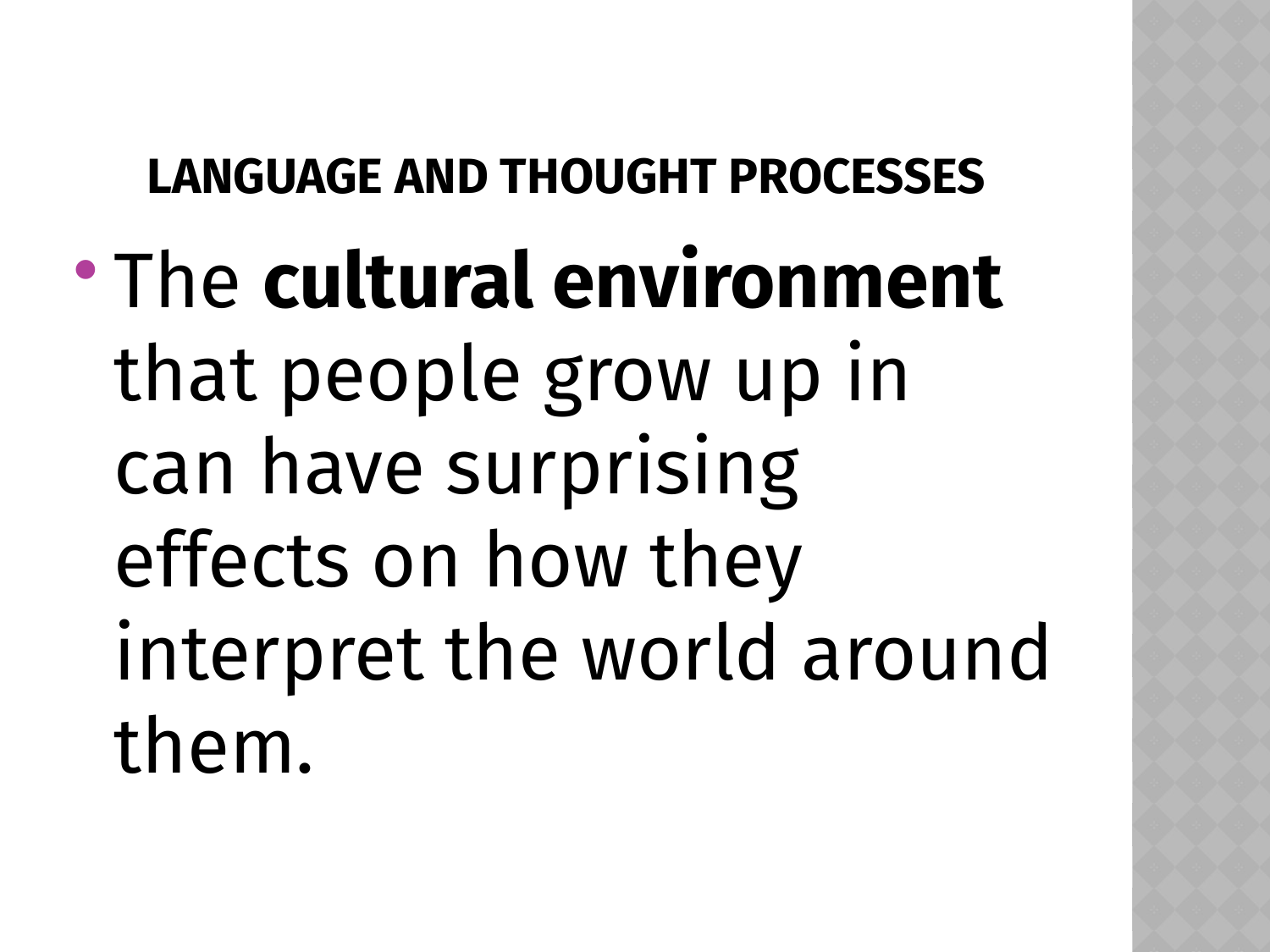

# Language and thought processes
The cultural environment that people grow up in can have surprising effects on how they interpret the world around them.